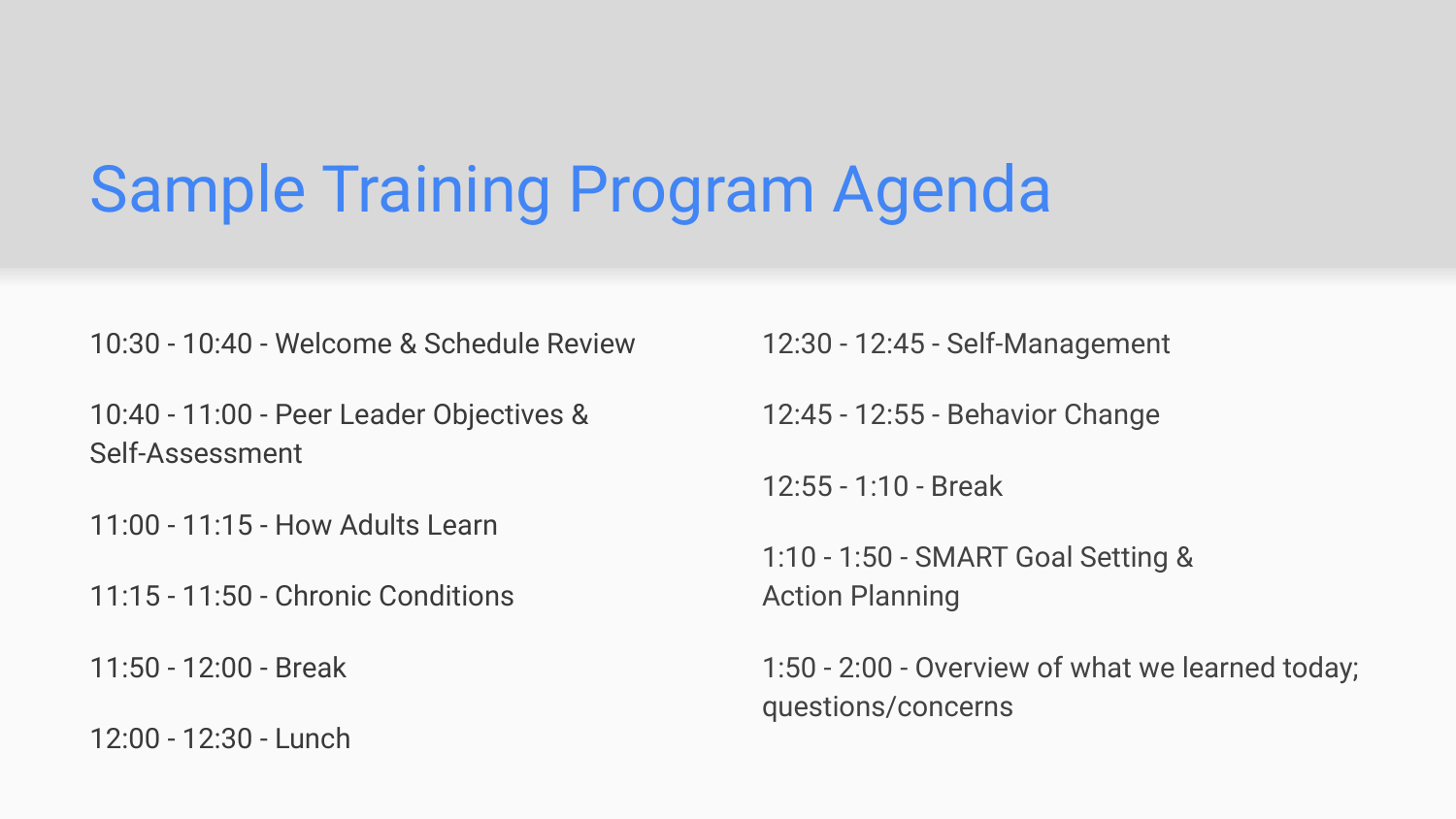

# Sample Training Program Agenda
10:30 - 10:40 - Welcome & Schedule Review
10:40 - 11:00 - Peer Leader Objectives &
Self-Assessment
11:00 - 11:15 - How Adults Learn
11:15 - 11:50 - Chronic Conditions
11:50 - 12:00 - Break
12:00 - 12:30 - Lunch

12:30 - 12:45 - Self-Management
12:45 - 12:55 - Behavior Change
12:55 - 1:10 - Break
1:10 - 1:50 - SMART Goal Setting &
Action Planning
1:50 - 2:00 - Overview of what we learned today; questions/concerns